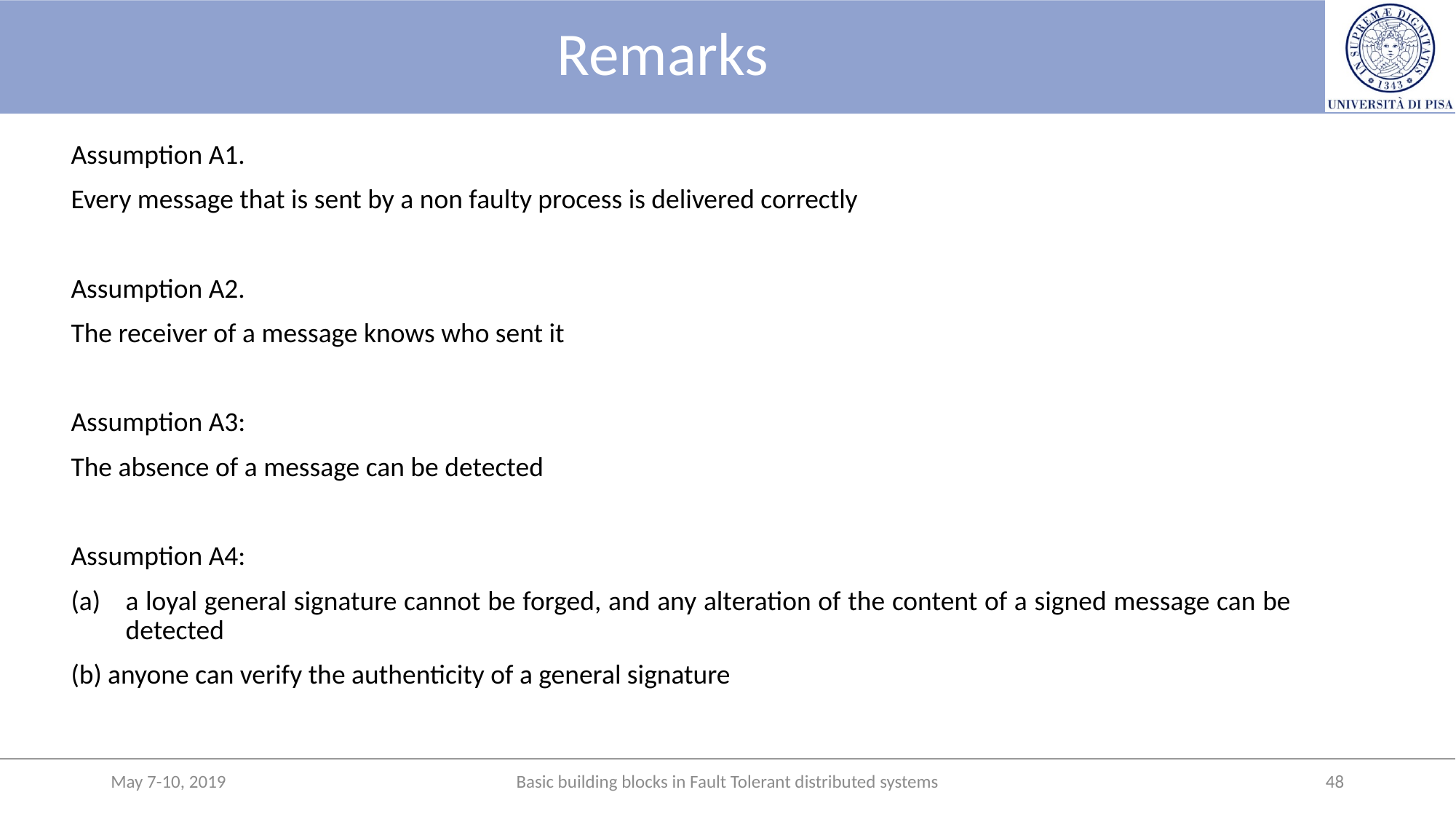

# Remarks
Assumption A1.
Every message that is sent by a non faulty process is delivered correctly

Assumption A2.
The receiver of a message knows who sent it

Assumption A3:
The absence of a message can be detected

Assumption A4:
a loyal general signature cannot be forged, and any alteration of the content of a signed message can be detected
(b) anyone can verify the authenticity of a general signature

May 7-10, 2019
Basic building blocks in Fault Tolerant distributed systems
48